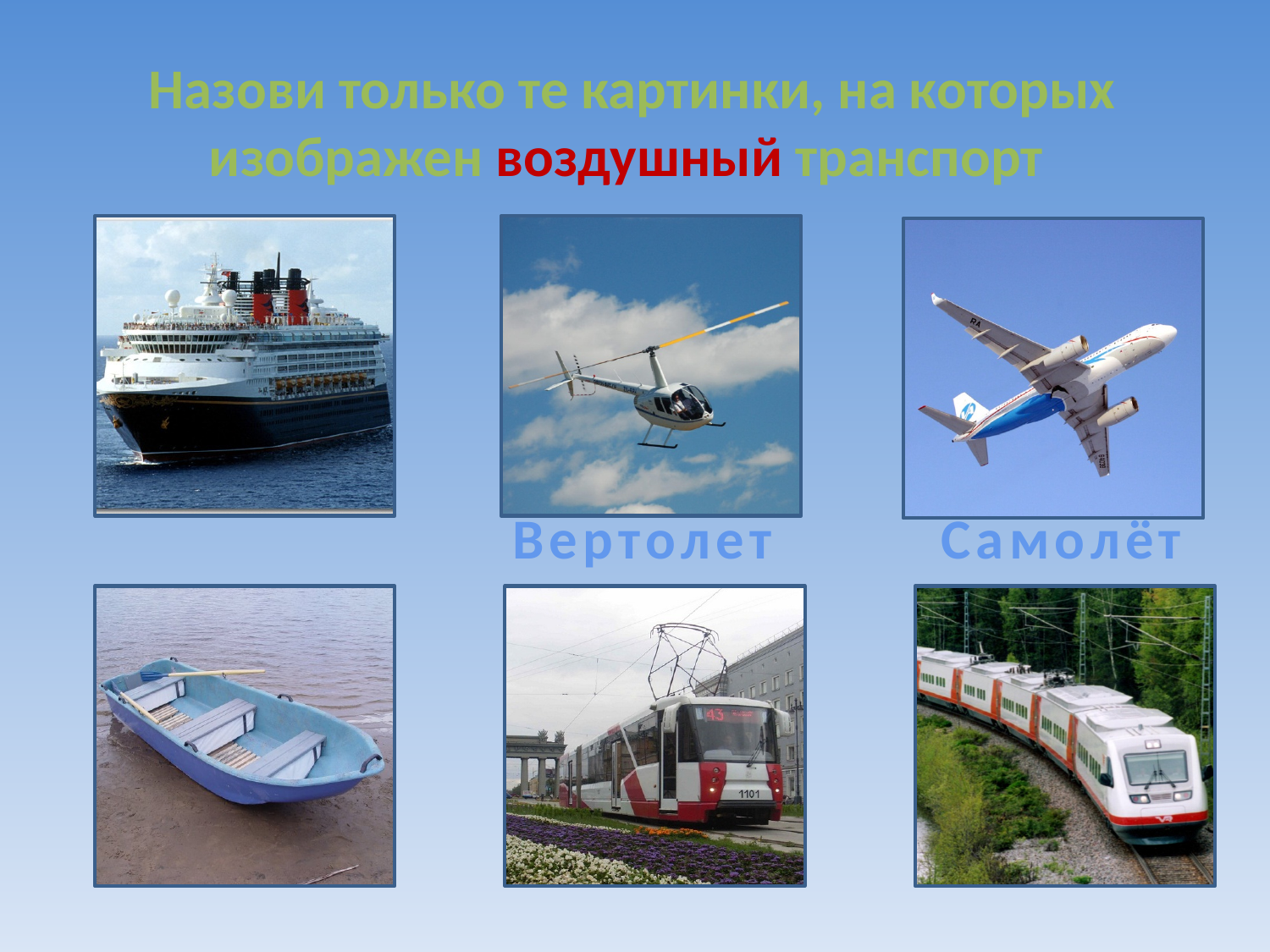

Назови только те картинки, на которых изображен воздушный транспорт

Вертолет
Самолёт